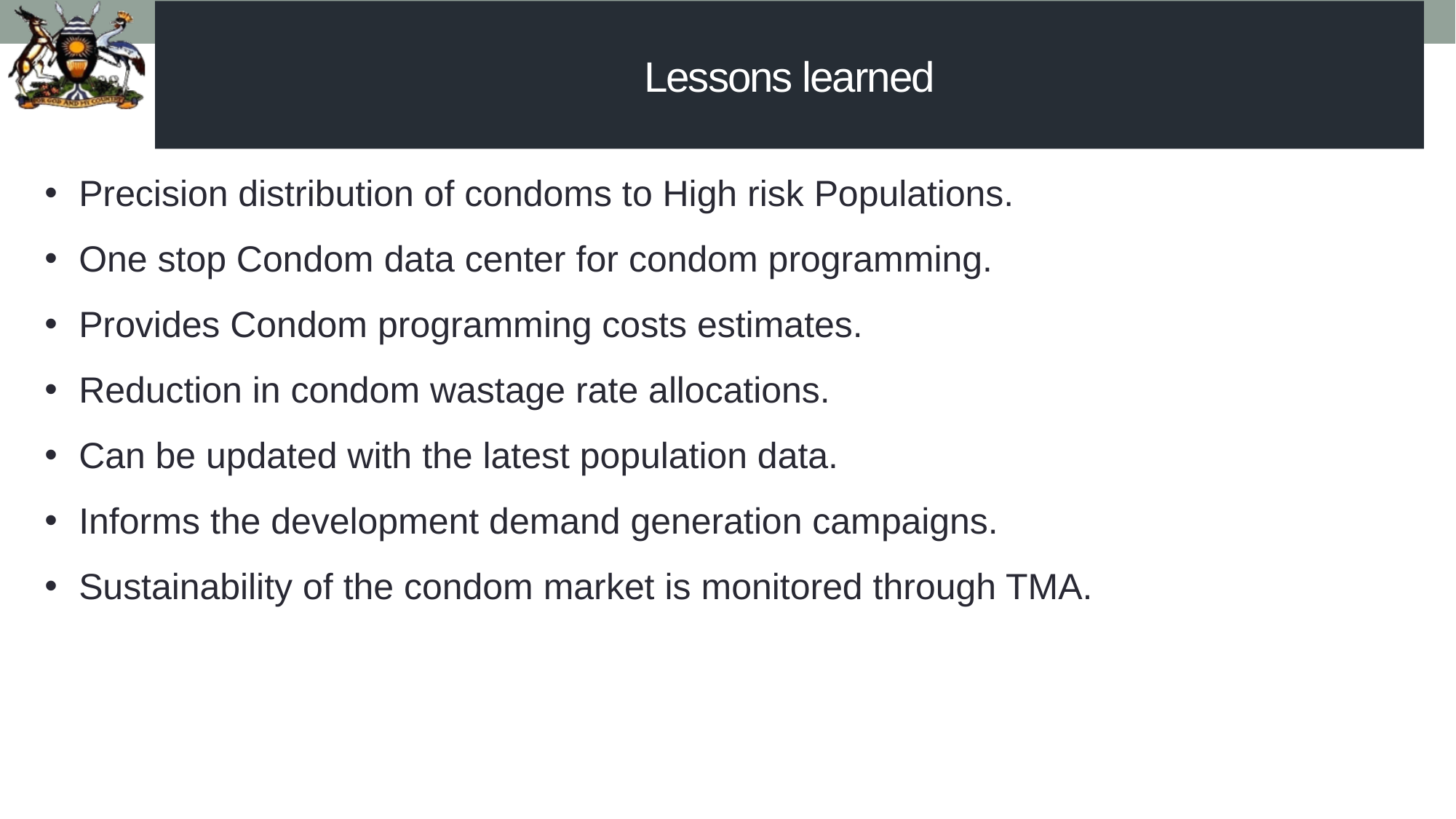

# Lessons learned

Precision distribution of condoms to High risk Populations.
One stop Condom data center for condom programming.
Provides Condom programming costs estimates.
Reduction in condom wastage rate allocations.
Can be updated with the latest population data.
Informs the development demand generation campaigns.
Sustainability of the condom market is monitored through TMA.